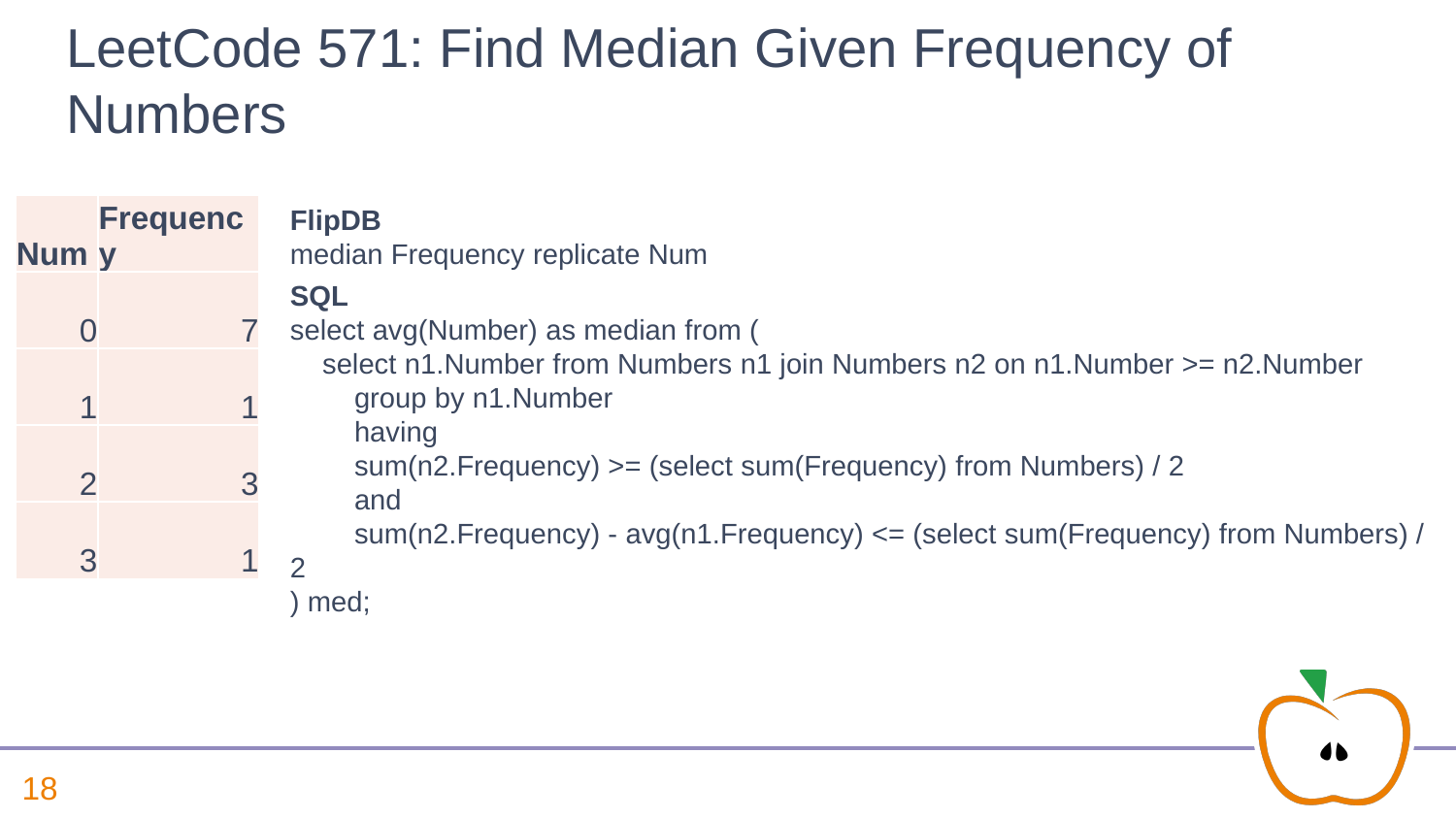

# LeetCode 571: Find Median Given Frequency of Numbers
| Num | Frequency |
| --- | --- |
| 0 | 7 |
| 1 | 1 |
| 2 | 3 |
| 3 | 1 |
FlipDB
median Frequency replicate Num
SQL
select avg(Number) as median from (
    select n1.Number from Numbers n1 join Numbers n2 on n1.Number >= n2.Number
        group by n1.Number
        having
        sum(n2.Frequency) >= (select sum(Frequency) from Numbers) / 2
        and
        sum(n2.Frequency) - avg(n1.Frequency) <= (select sum(Frequency) from Numbers) / 2
) med;